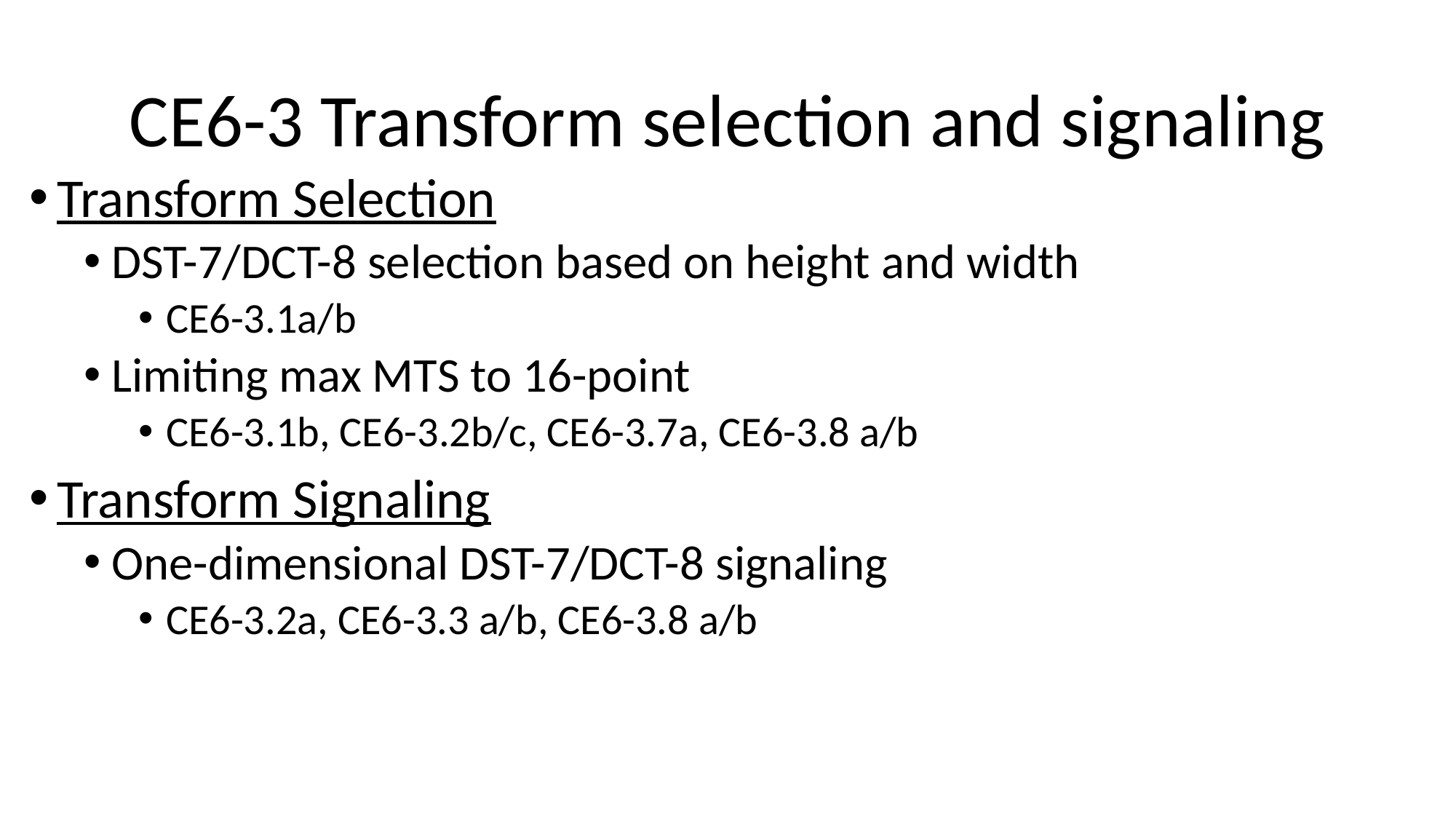

# CE6-3 Transform selection and signaling
Transform Selection
DST-7/DCT-8 selection based on height and width
CE6-3.1a/b
Limiting max MTS to 16-point
CE6-3.1b, CE6-3.2b/c, CE6-3.7a, CE6-3.8 a/b
Transform Signaling
One-dimensional DST-7/DCT-8 signaling
CE6-3.2a, CE6-3.3 a/b, CE6-3.8 a/b